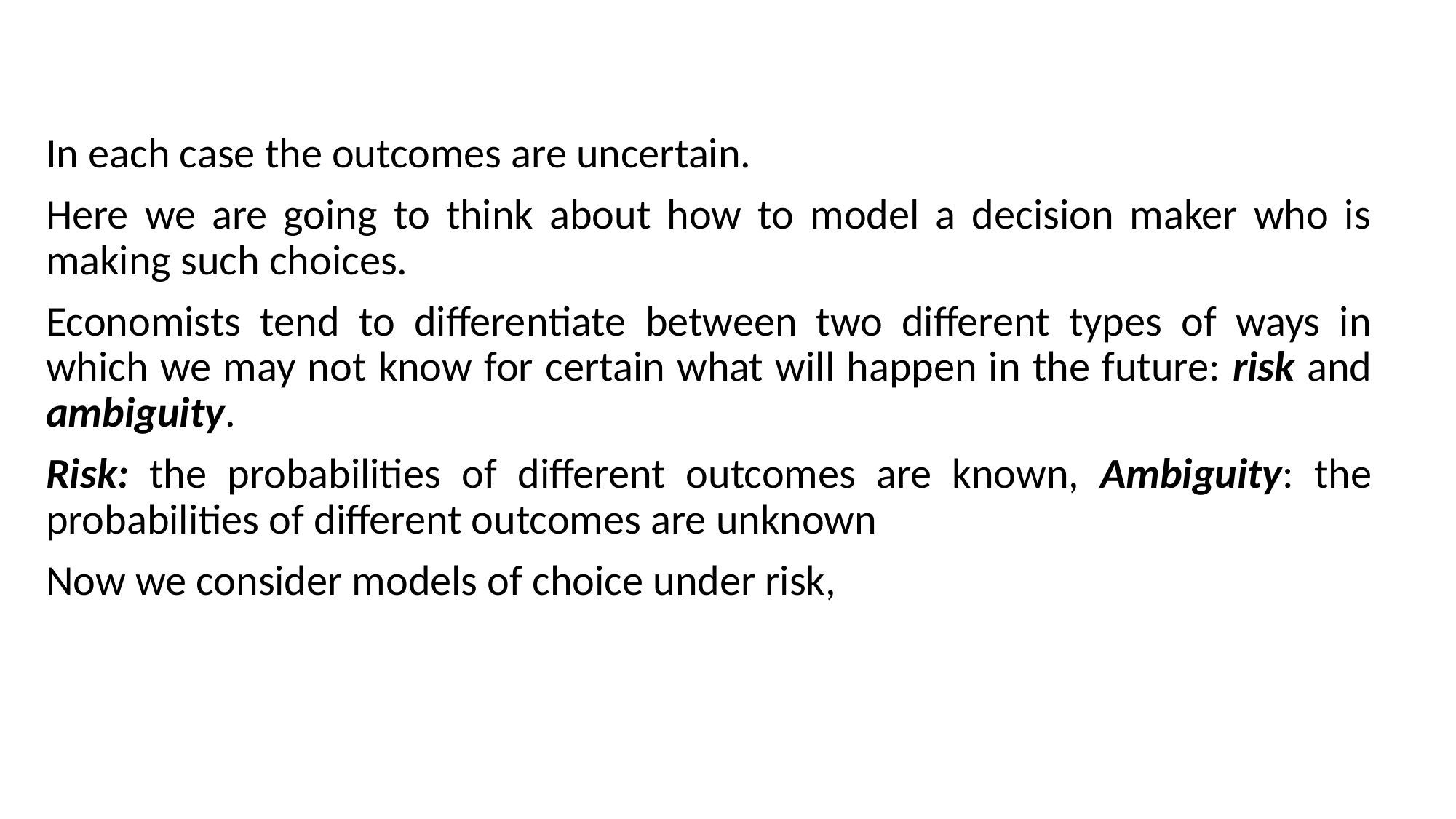

In each case the outcomes are uncertain.
Here we are going to think about how to model a decision maker who is making such choices.
Economists tend to differentiate between two different types of ways in which we may not know for certain what will happen in the future: risk and ambiguity.
Risk: the probabilities of different outcomes are known, Ambiguity: the probabilities of different outcomes are unknown
Now we consider models of choice under risk,